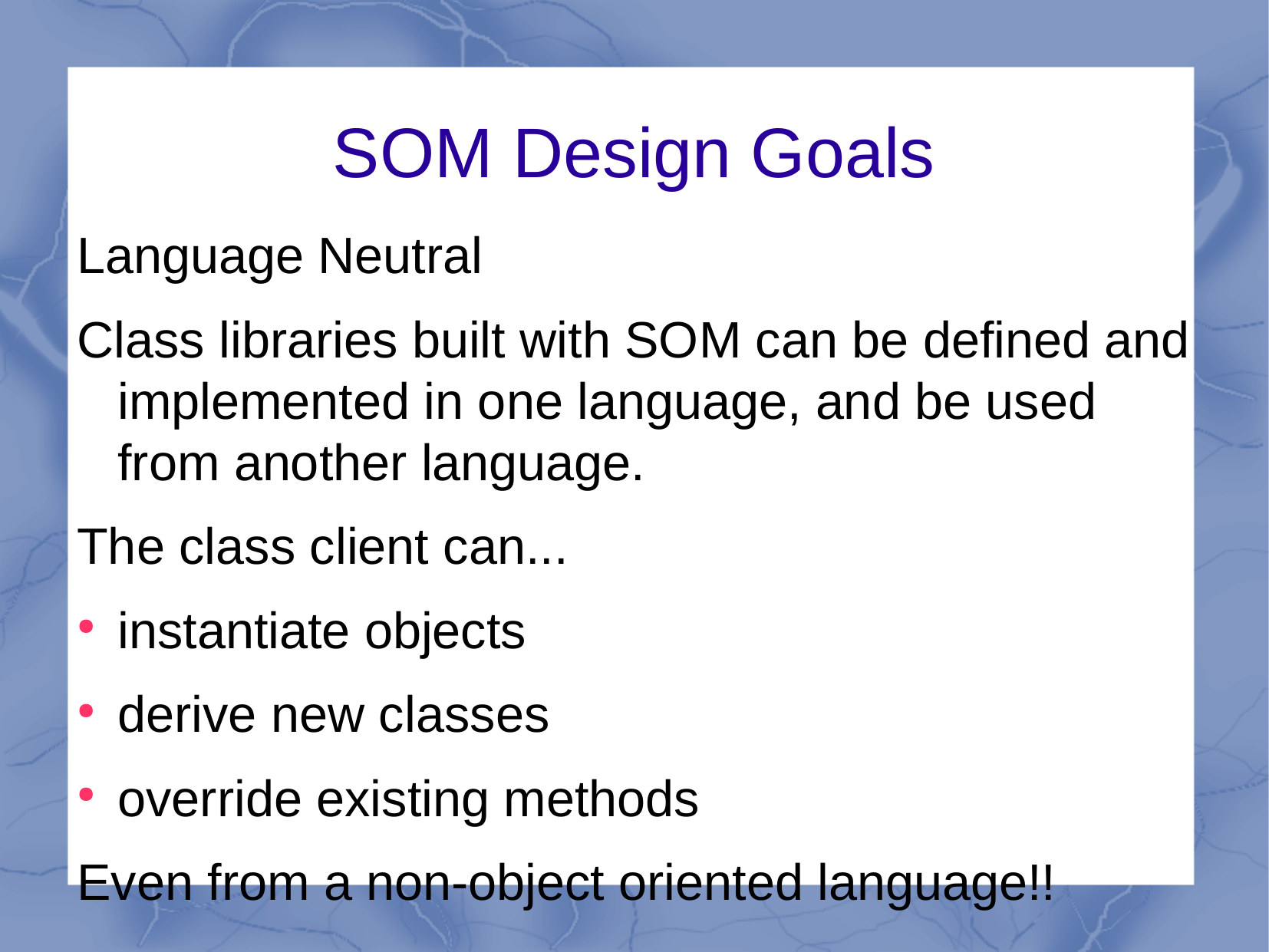

SOM Design Goals
Language Neutral
Class libraries built with SOM can be defined and implemented in one language, and be used from another language.
The class client can...
instantiate objects
derive new classes
override existing methods
Even from a non-object oriented language!!